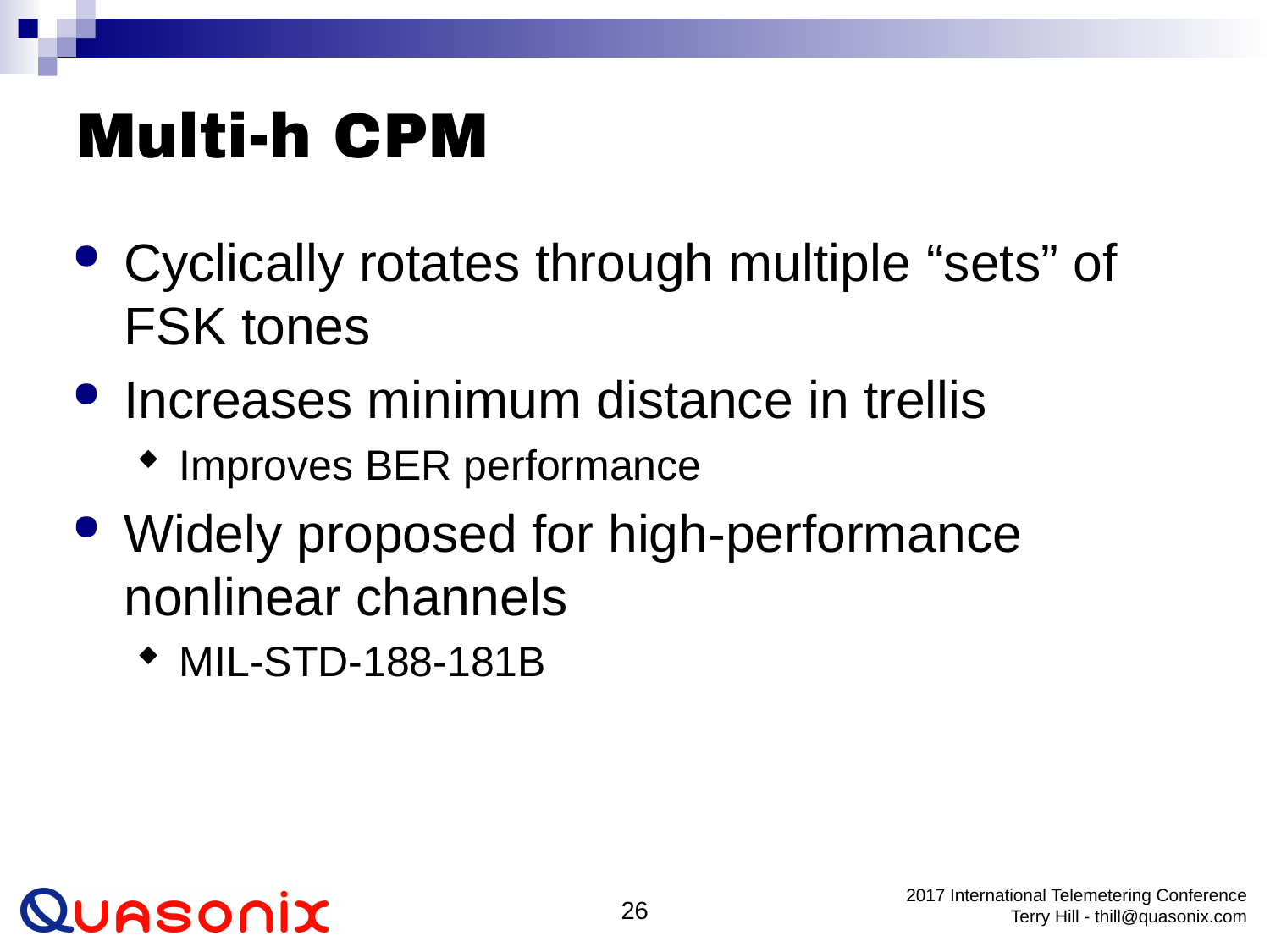

# Multi-h CPM
Cyclically rotates through multiple “sets” of FSK tones
Increases minimum distance in trellis
Improves BER performance
Widely proposed for high-performance nonlinear channels
MIL-STD-188-181B